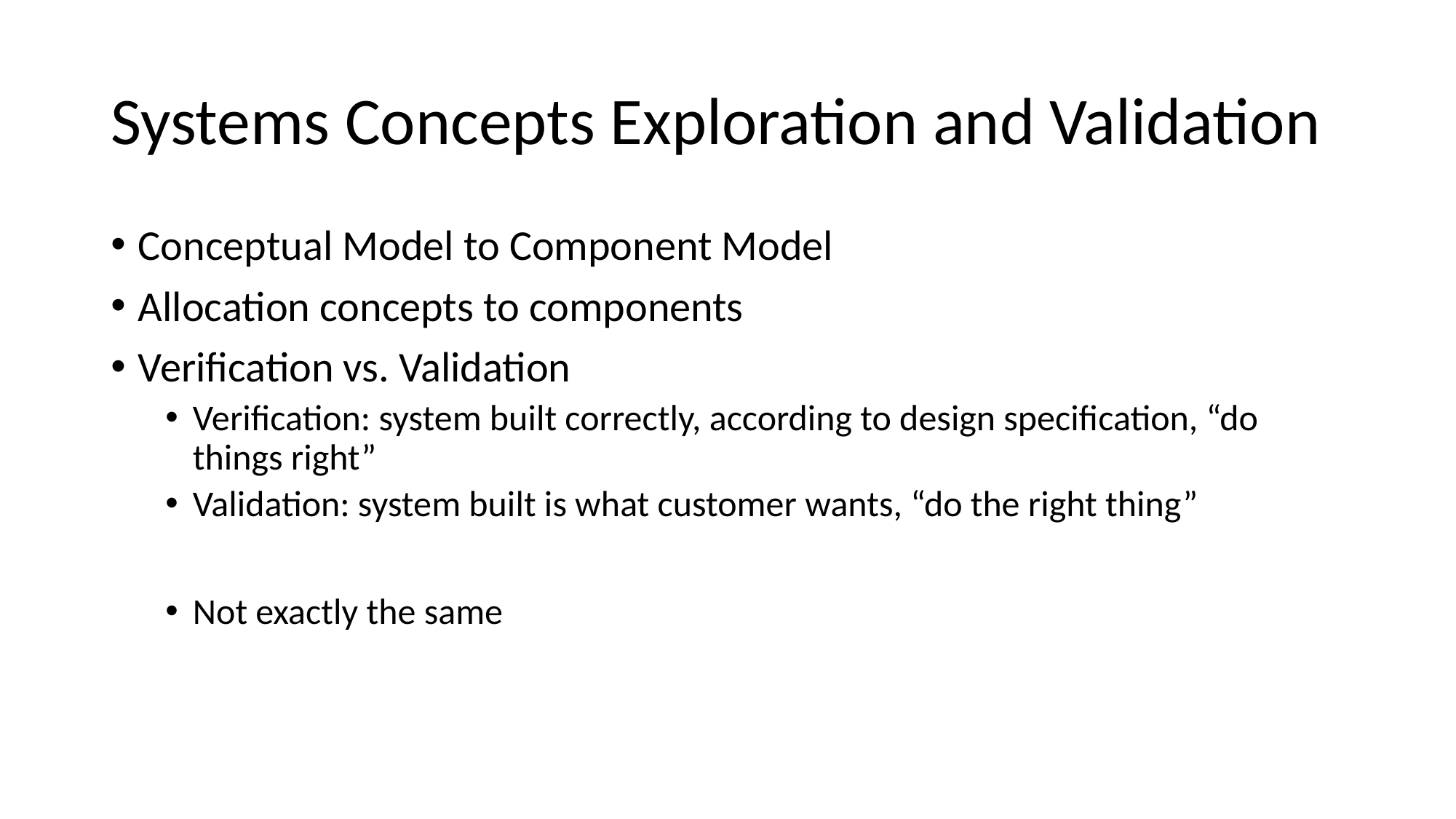

# Systems Concepts Exploration and Validation
Conceptual Model to Component Model
Allocation concepts to components
Verification vs. Validation
Verification: system built correctly, according to design specification, “do things right”
Validation: system built is what customer wants, “do the right thing”

Not exactly the same